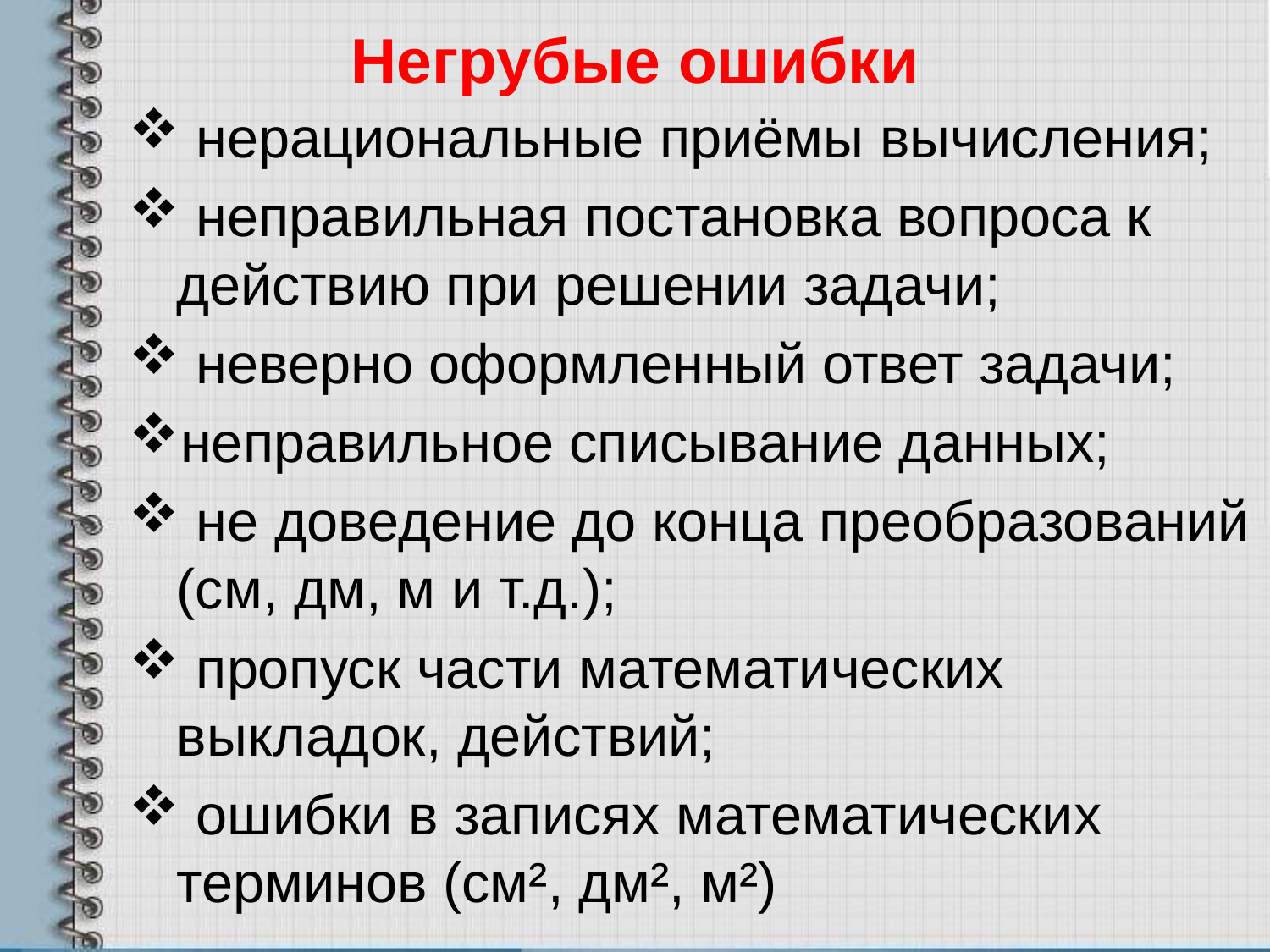

# Негрубые ошибки
 нерациональные приёмы вычисления;
 неправильная постановка вопроса к  действию при решении задачи;
 неверно оформленный ответ задачи;
неправильное списывание данных;
 не доведение до конца преобразований (см, дм, м и т.д.);
 пропуск части математических выкладок, действий;
 ошибки в записях математических терминов (см², дм², м²)